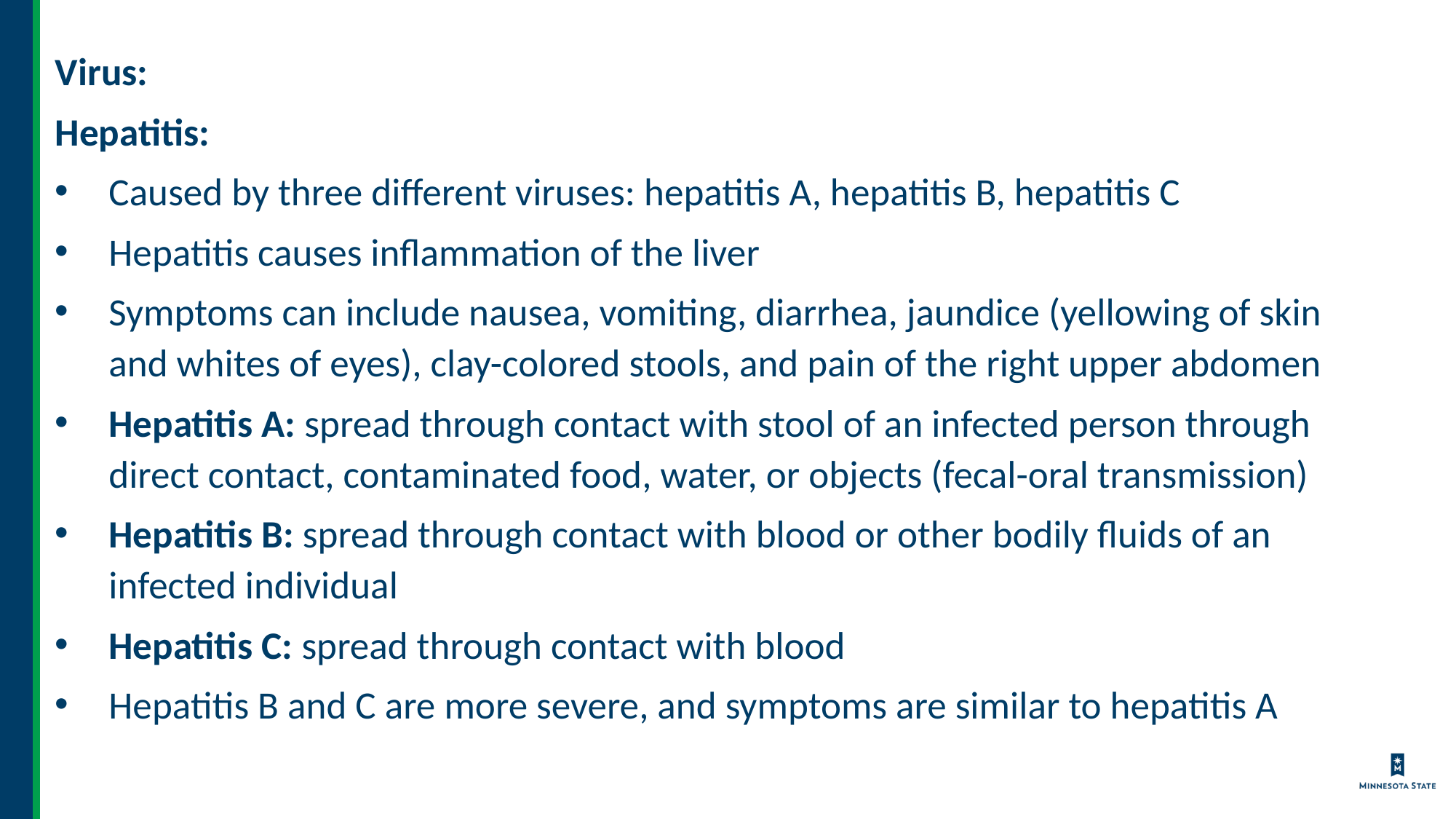

Virus:
Hepatitis:
Caused by three different viruses: hepatitis A, hepatitis B, hepatitis C
Hepatitis causes inflammation of the liver
Symptoms can include nausea, vomiting, diarrhea, jaundice (yellowing of skin and whites of eyes), clay-colored stools, and pain of the right upper abdomen
Hepatitis A: spread through contact with stool of an infected person through direct contact, contaminated food, water, or objects (fecal-oral transmission)
Hepatitis B: spread through contact with blood or other bodily fluids of an infected individual
Hepatitis C: spread through contact with blood
Hepatitis B and C are more severe, and symptoms are similar to hepatitis A